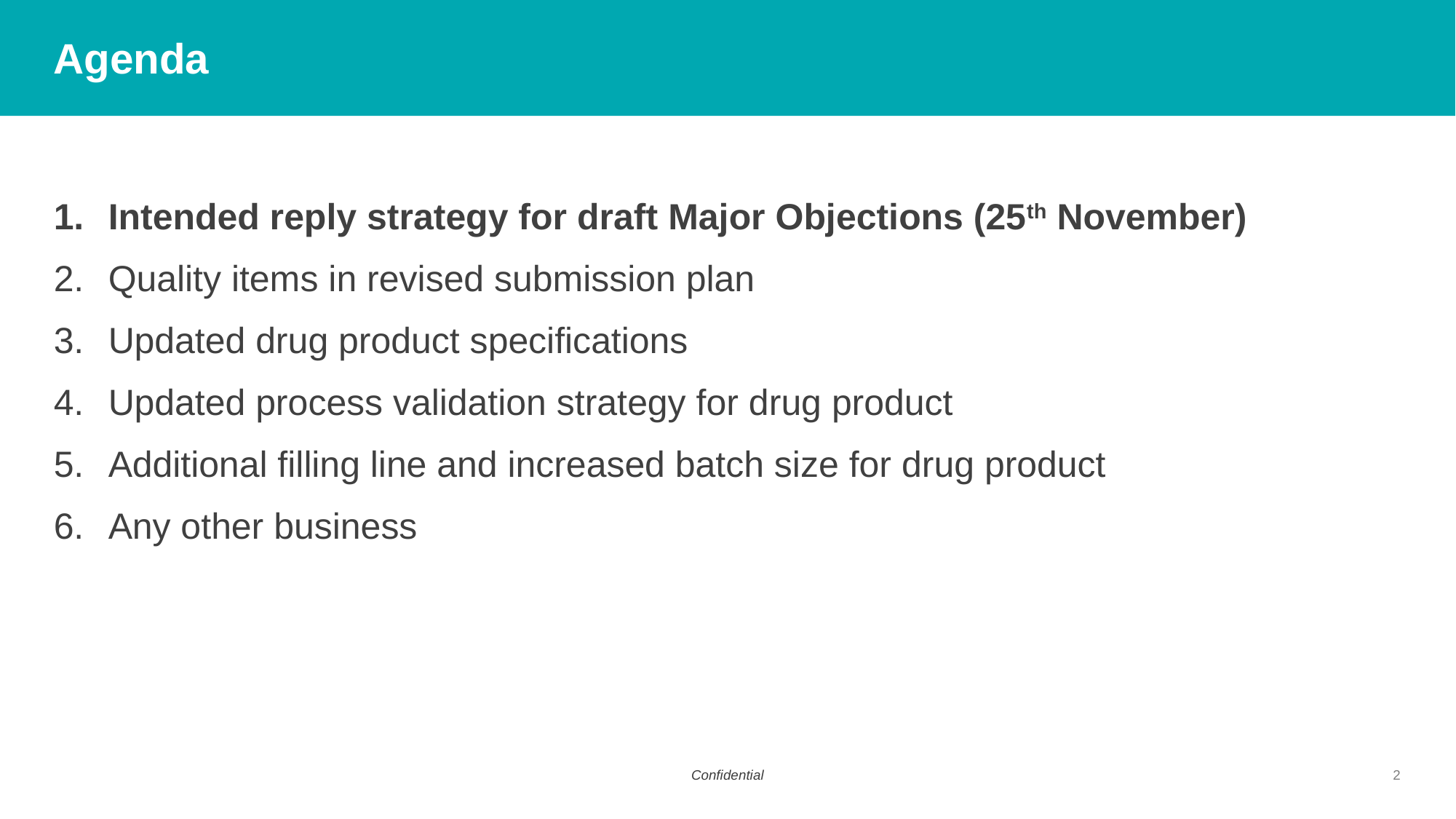

# Agenda
Intended reply strategy for draft Major Objections (25th November)
Quality items in revised submission plan
Updated drug product specifications
Updated process validation strategy for drug product
Additional filling line and increased batch size for drug product
Any other business